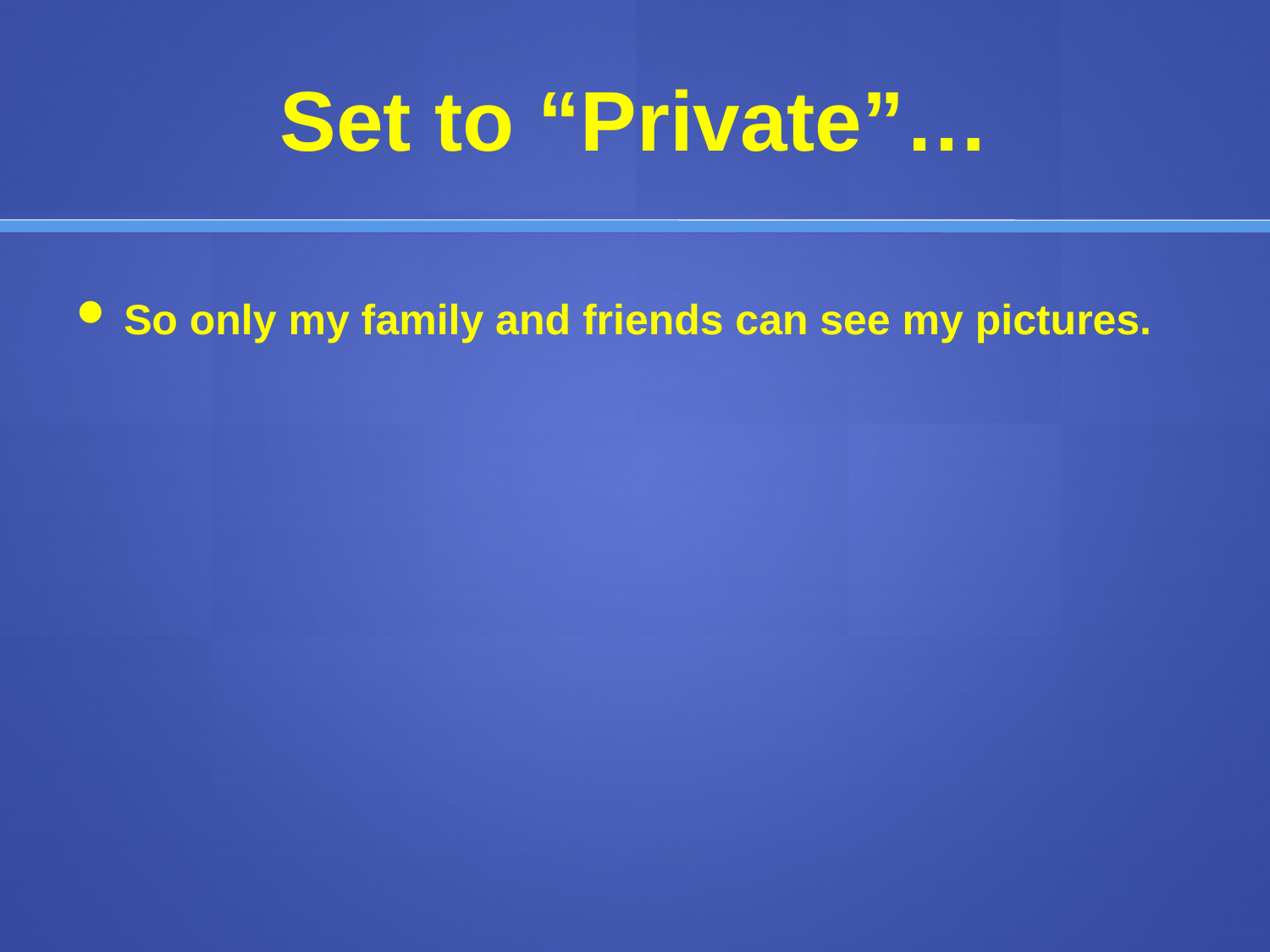

# Set to “Private”…
So only my family and friends can see my pictures.